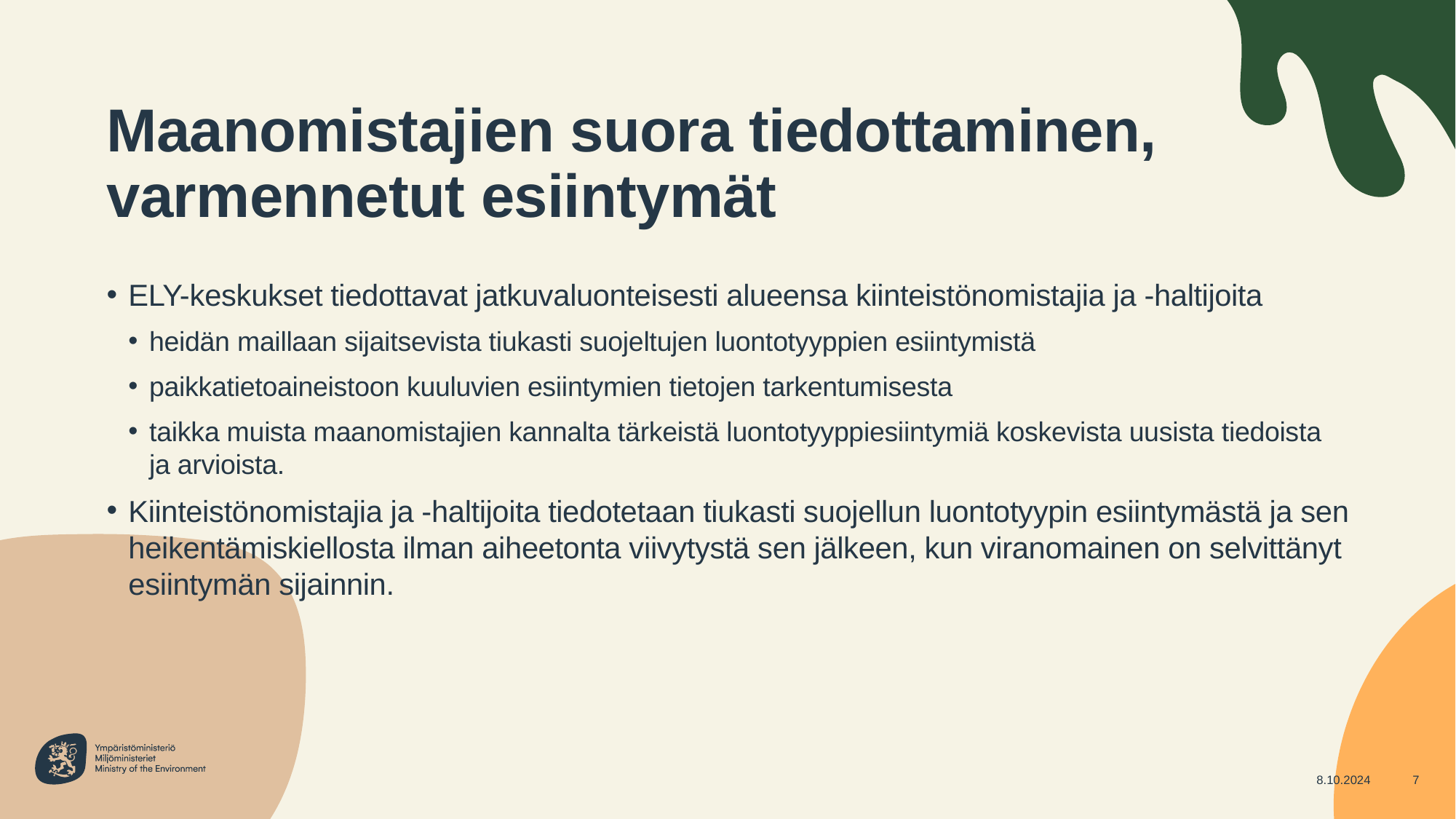

# Maanomistajien suora tiedottaminen, varmennetut esiintymät
ELY-keskukset tiedottavat jatkuvaluonteisesti alueensa kiinteistönomistajia ja -haltijoita
heidän maillaan sijaitsevista tiukasti suojeltujen luontotyyppien esiintymistä
paikkatietoaineistoon kuuluvien esiintymien tietojen tarkentumisesta
taikka muista maanomistajien kannalta tärkeistä luontotyyppiesiintymiä koskevista uusista tiedoista ja arvioista.
Kiinteistönomistajia ja -haltijoita tiedotetaan tiukasti suojellun luontotyypin esiintymästä ja sen heikentämiskiellosta ilman aiheetonta viivytystä sen jälkeen, kun viranomainen on selvittänyt esiintymän sijainnin.

8.10.2024
7